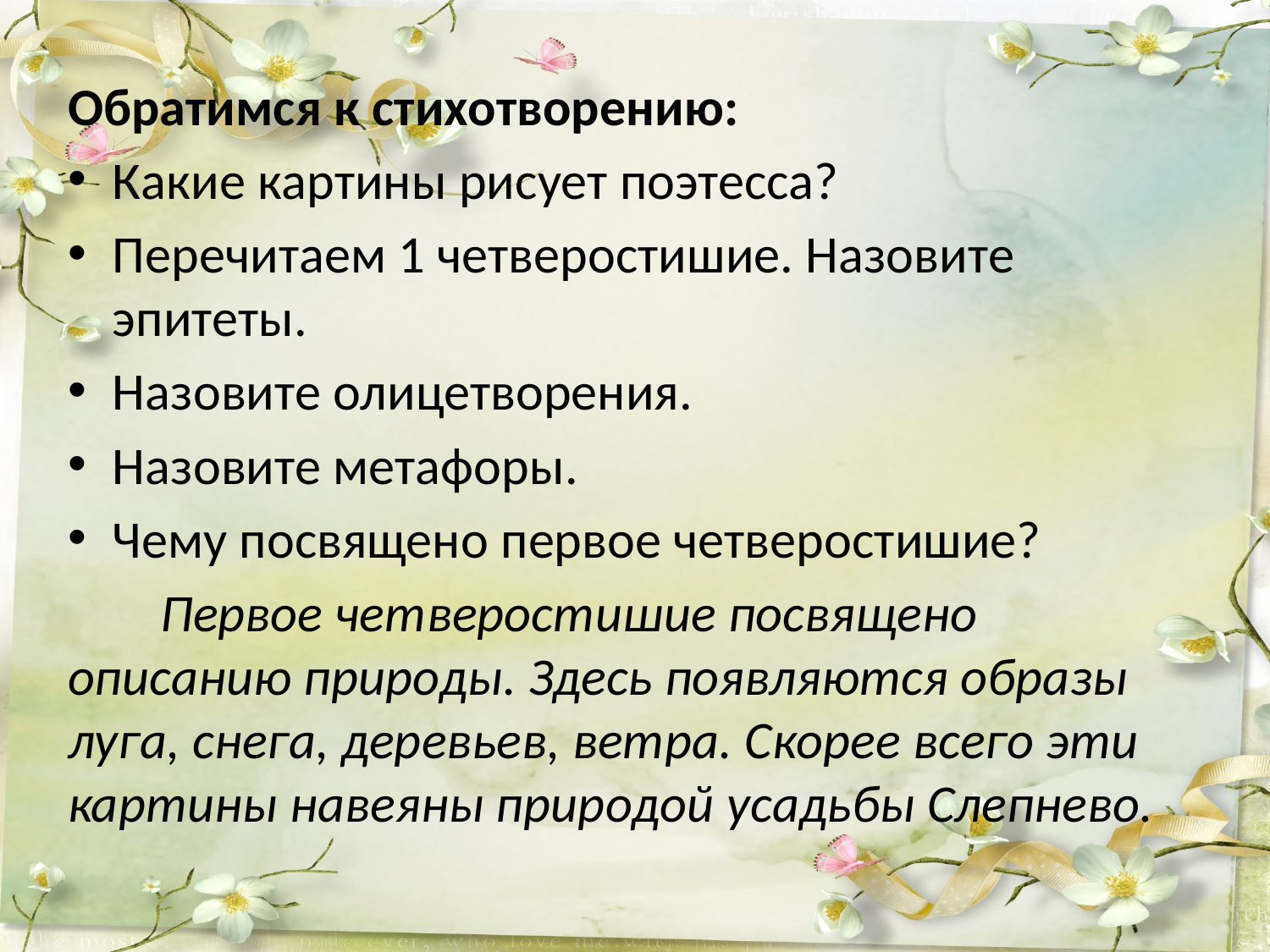

Обратимся к стихотворению:
Какие картины рисует поэтесса?
Перечитаем 1 четверостишие. Назовите эпитеты.
Назовите олицетворения.
Назовите метафоры.
Чему посвящено первое четверостишие?
	Первое четверостишие посвящено описанию природы. Здесь появляются образы луга, снега, деревьев, ветра. Скорее всего эти картины навеяны природой усадьбы Слепнево.